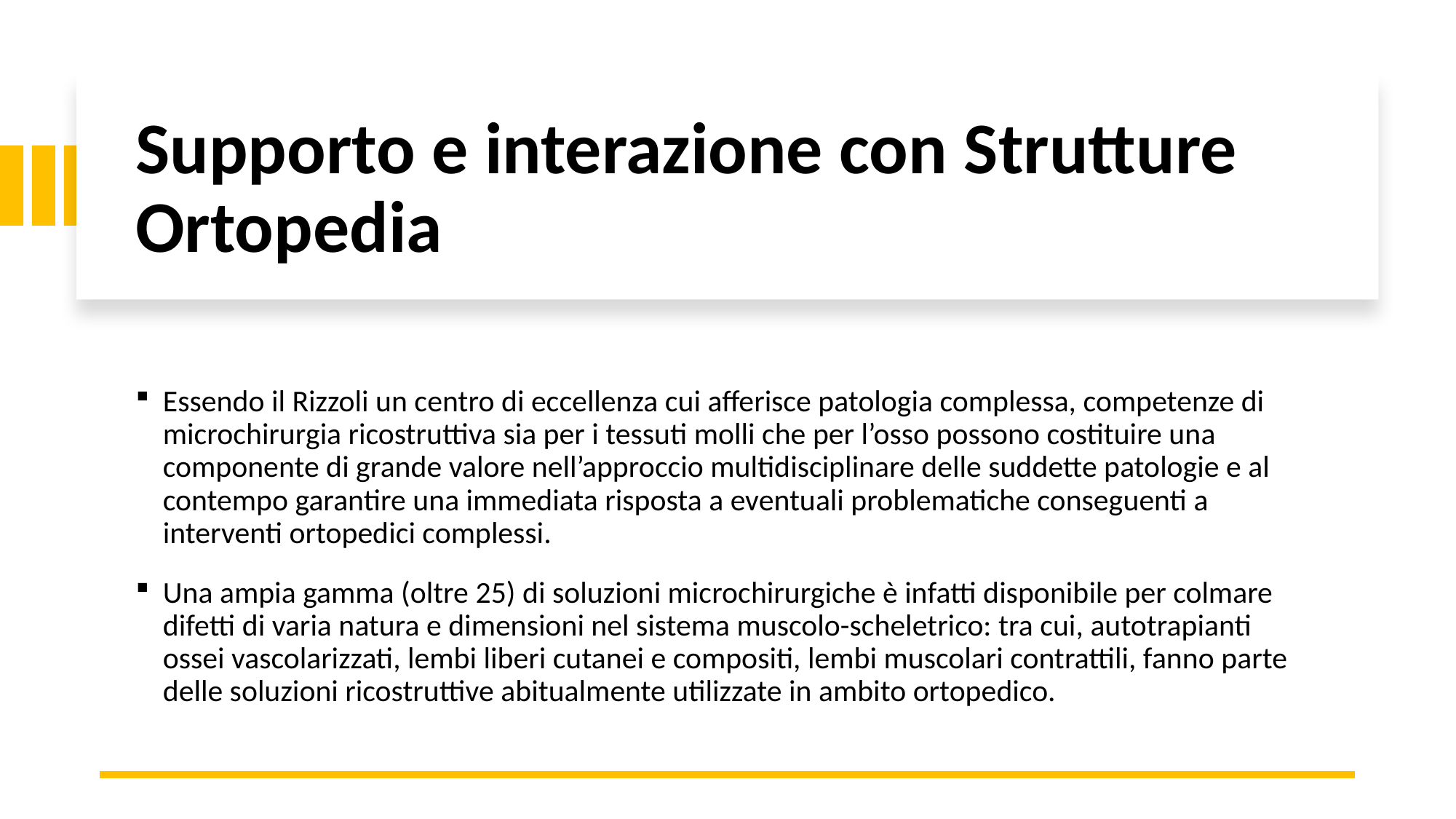

# Supporto e interazione con Strutture Ortopedia

Essendo il Rizzoli un centro di eccellenza cui afferisce patologia complessa, competenze di microchirurgia ricostruttiva sia per i tessuti molli che per l’osso possono costituire una componente di grande valore nell’approccio multidisciplinare delle suddette patologie e al contempo garantire una immediata risposta a eventuali problematiche conseguenti a interventi ortopedici complessi.
Una ampia gamma (oltre 25) di soluzioni microchirurgiche è infatti disponibile per colmare difetti di varia natura e dimensioni nel sistema muscolo-scheletrico: tra cui, autotrapianti ossei vascolarizzati, lembi liberi cutanei e compositi, lembi muscolari contrattili, fanno parte delle soluzioni ricostruttive abitualmente utilizzate in ambito ortopedico.